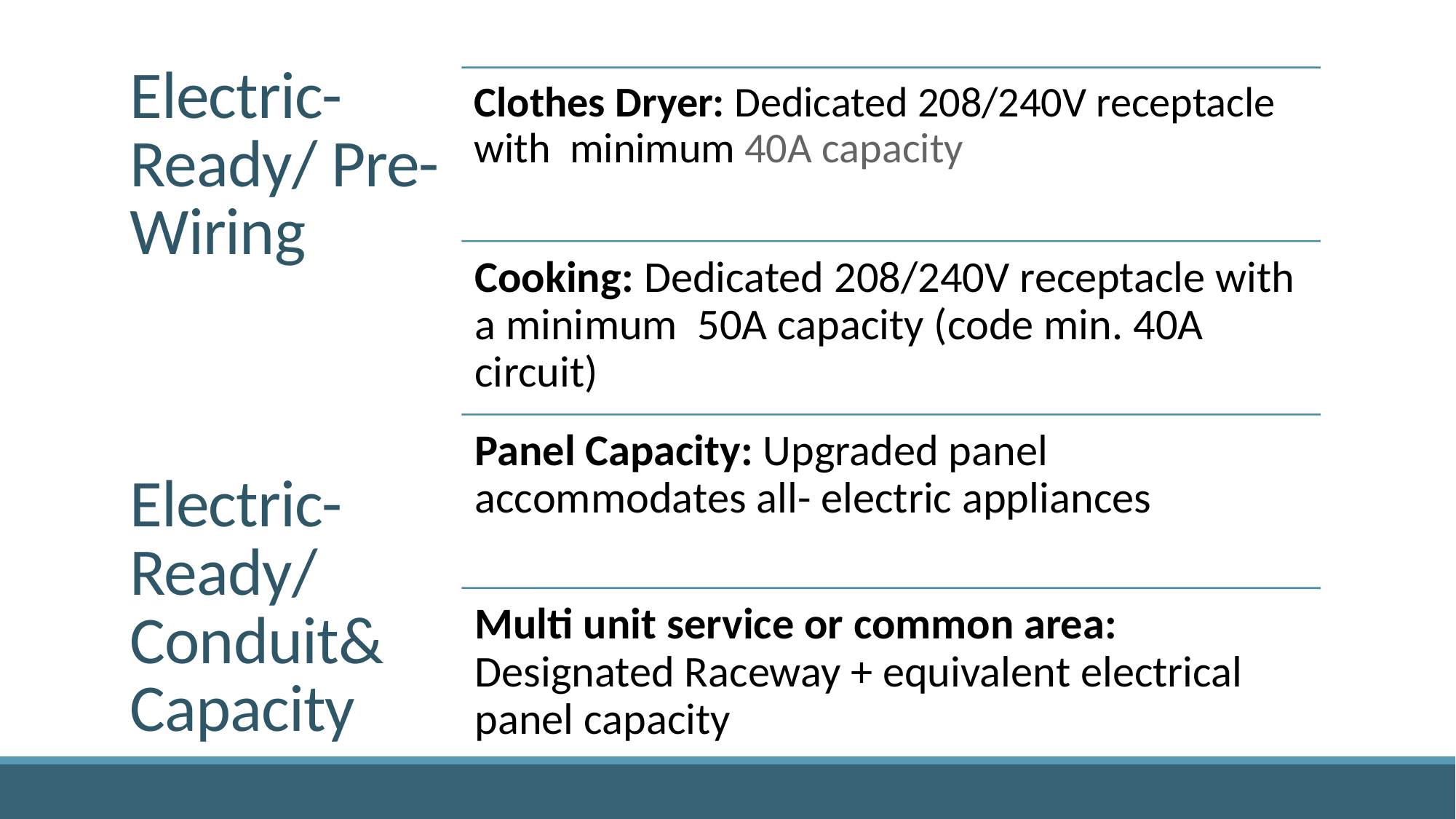

# Electric- Ready/ Pre-Wiring Electric- Ready/ Conduit& Capacity
Clothes Dryer: Dedicated 208/240V receptacle with  minimum 40A capacity
Cooking: Dedicated 208/240V receptacle with a minimum  50A capacity (code min. 40A circuit)
Panel Capacity: Upgraded panel accommodates all- electric appliances
Multi unit service or common area: Designated Raceway + equivalent electrical panel capacity